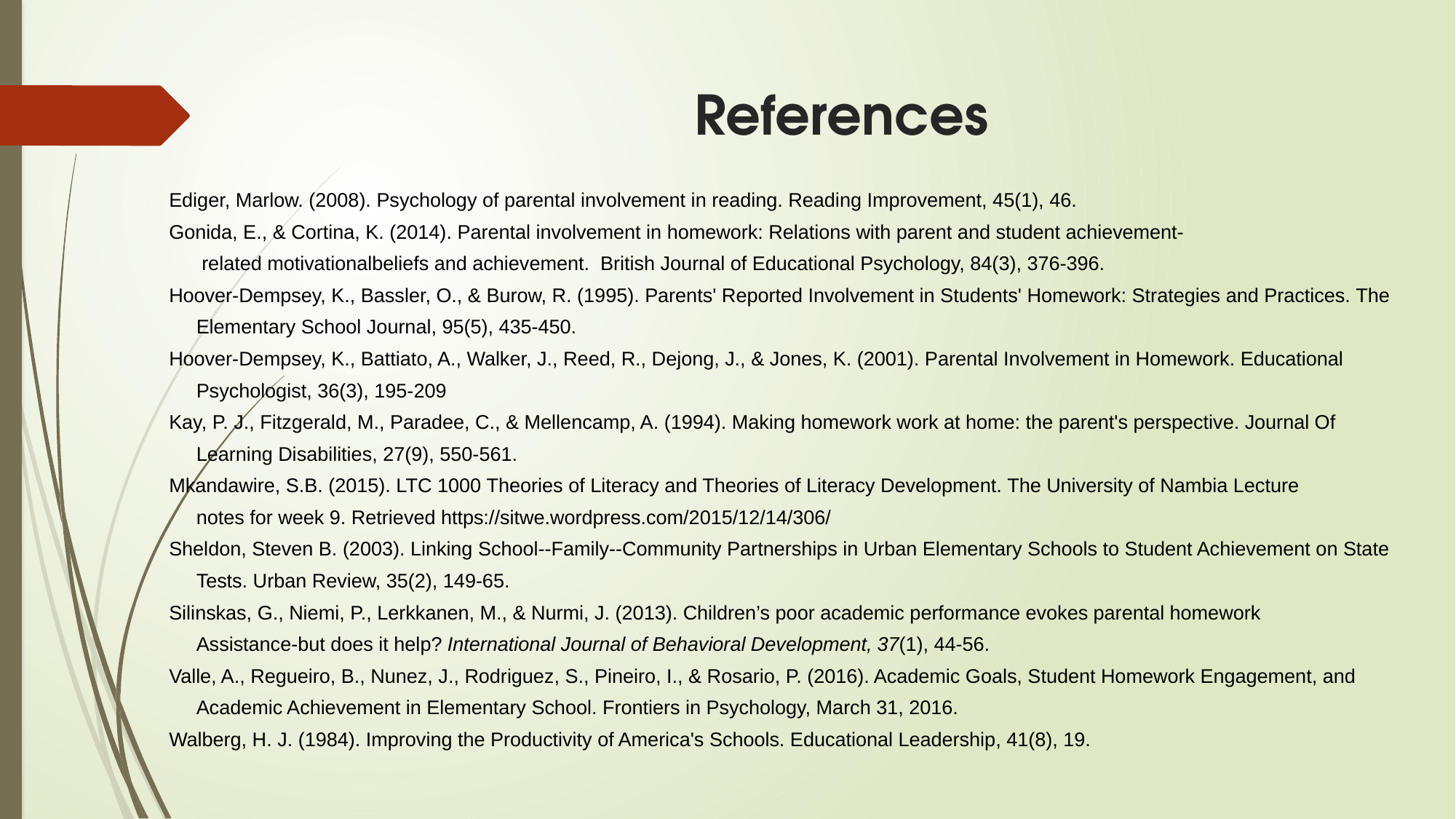

# References

Ediger, Marlow. (2008). Psychology of parental involvement in reading. Reading Improvement, 45(1), 46.
Gonida, E., & Cortina, K. (2014). Parental involvement in homework: Relations with parent and student achievement‐
      related motivationalbeliefs and achievement.  British Journal of Educational Psychology, 84(3), 376-396.
Hoover-Dempsey, K., Bassler, O., & Burow, R. (1995). Parents' Reported Involvement in Students' Homework: Strategies and Practices. The
     Elementary School Journal, 95(5), 435-450.
Hoover-Dempsey, K., Battiato, A., Walker, J., Reed, R., Dejong, J., & Jones, K. (2001). Parental Involvement in Homework. Educational
     Psychologist, 36(3), 195-209
Kay, P. J., Fitzgerald, M., Paradee, C., & Mellencamp, A. (1994). Making homework work at home: the parent's perspective. Journal Of
     Learning Disabilities, 27(9), 550-561.
Mkandawire, S.B. (2015). LTC 1000 Theories of Literacy and Theories of Literacy Development. The University of Nambia Lecture
     notes for week 9. Retrieved https://sitwe.wordpress.com/2015/12/14/306/
Sheldon, Steven B. (2003). Linking School--Family--Community Partnerships in Urban Elementary Schools to Student Achievement on State
     Tests. Urban Review, 35(2), 149-65.
Silinskas, G., Niemi, P., Lerkkanen, M., & Nurmi, J. (2013). Children’s poor academic performance evokes parental homework
     Assistance-but does it help? International Journal of Behavioral Development, 37(1), 44-56.
Valle, A., Regueiro, B., Nunez, J., Rodriguez, S., Pineiro, I., & Rosario, P. (2016). Academic Goals, Student Homework Engagement, and
     Academic Achievement in Elementary School. Frontiers in Psychology, March 31, 2016.
Walberg, H. J. (1984). Improving the Productivity of America's Schools. Educational Leadership, 41(8), 19.